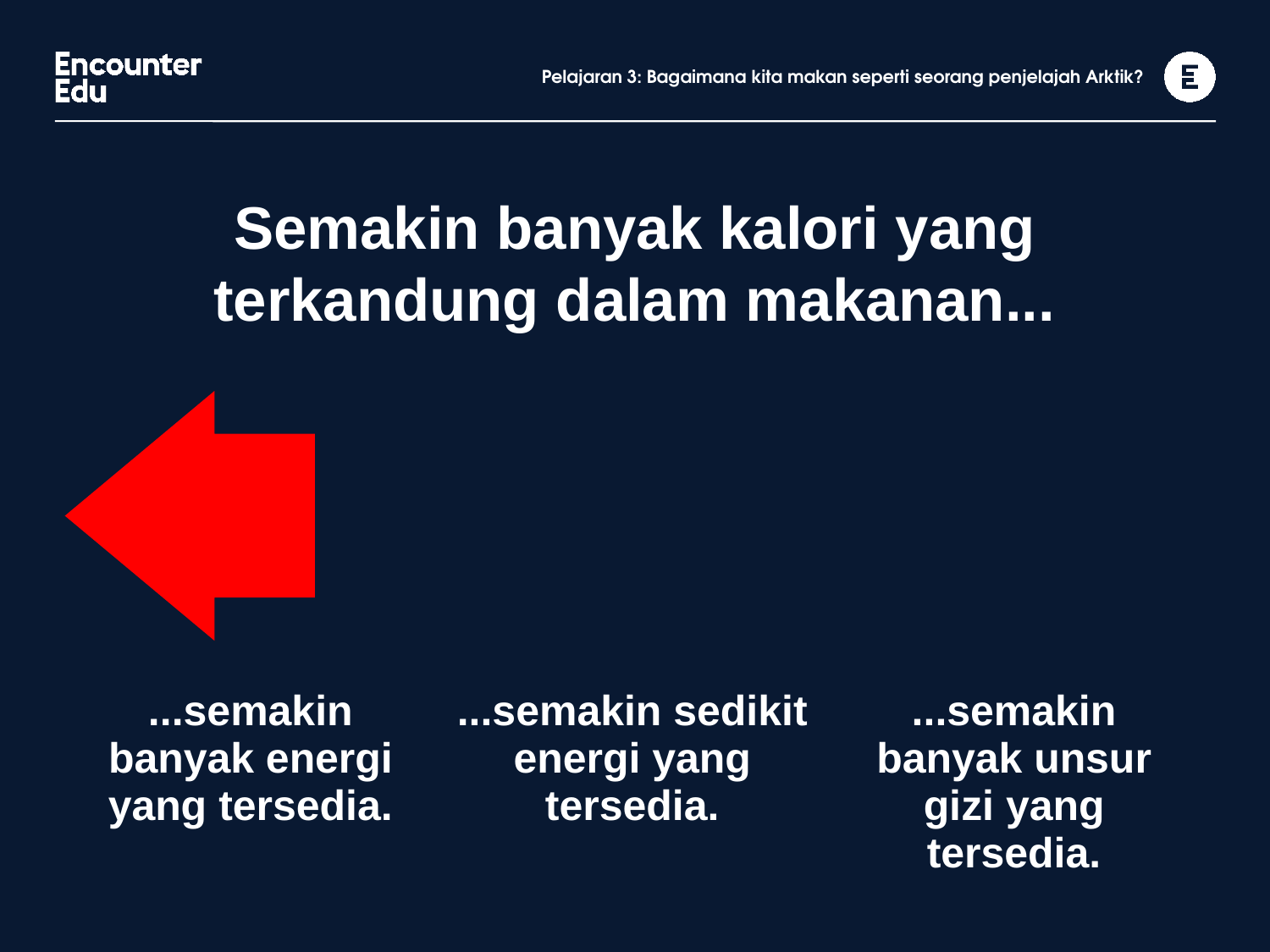

# Pelajaran 3: Bagaimana kita makan seperti seorang penjelajah Arktik?
Semakin banyak kalori yang terkandung dalam makanan...

| ...semakin banyak energi yang tersedia. | ...semakin sedikit energi yang tersedia. | ...semakin banyak unsur gizi yang tersedia. |
| --- | --- | --- |